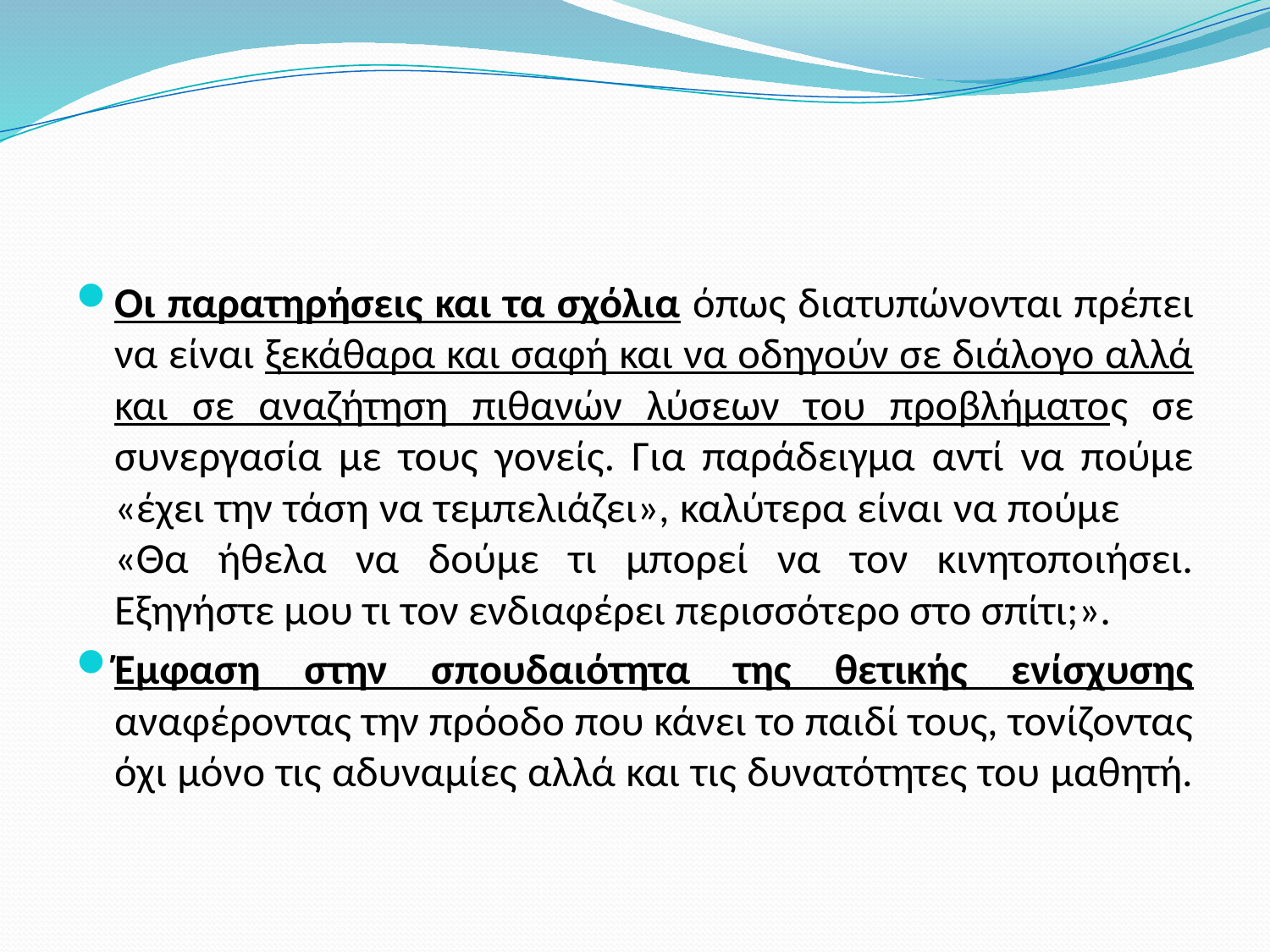

#
Οι παρατηρήσεις και τα σχόλια όπως διατυπώνονται πρέπει να είναι ξεκάθαρα και σαφή και να οδηγούν σε διάλογο αλλά και σε αναζήτηση πιθανών λύσεων του προβλήματος σε συνεργασία με τους γονείς. Για παράδειγμα αντί να πούμε «έχει την τάση να τεμπελιάζει», καλύτερα είναι να πούμε        «Θα ήθελα να δούμε τι μπορεί να τον κινητοποιήσει. Εξηγήστε μου τι τον ενδιαφέρει περισσότερο στο σπίτι;».
Έμφαση στην σπουδαιότητα της θετικής ενίσχυσης αναφέροντας την πρόοδο που κάνει το παιδί τους, τονίζοντας όχι μόνο τις αδυναμίες αλλά και τις δυνατότητες του μαθητή.